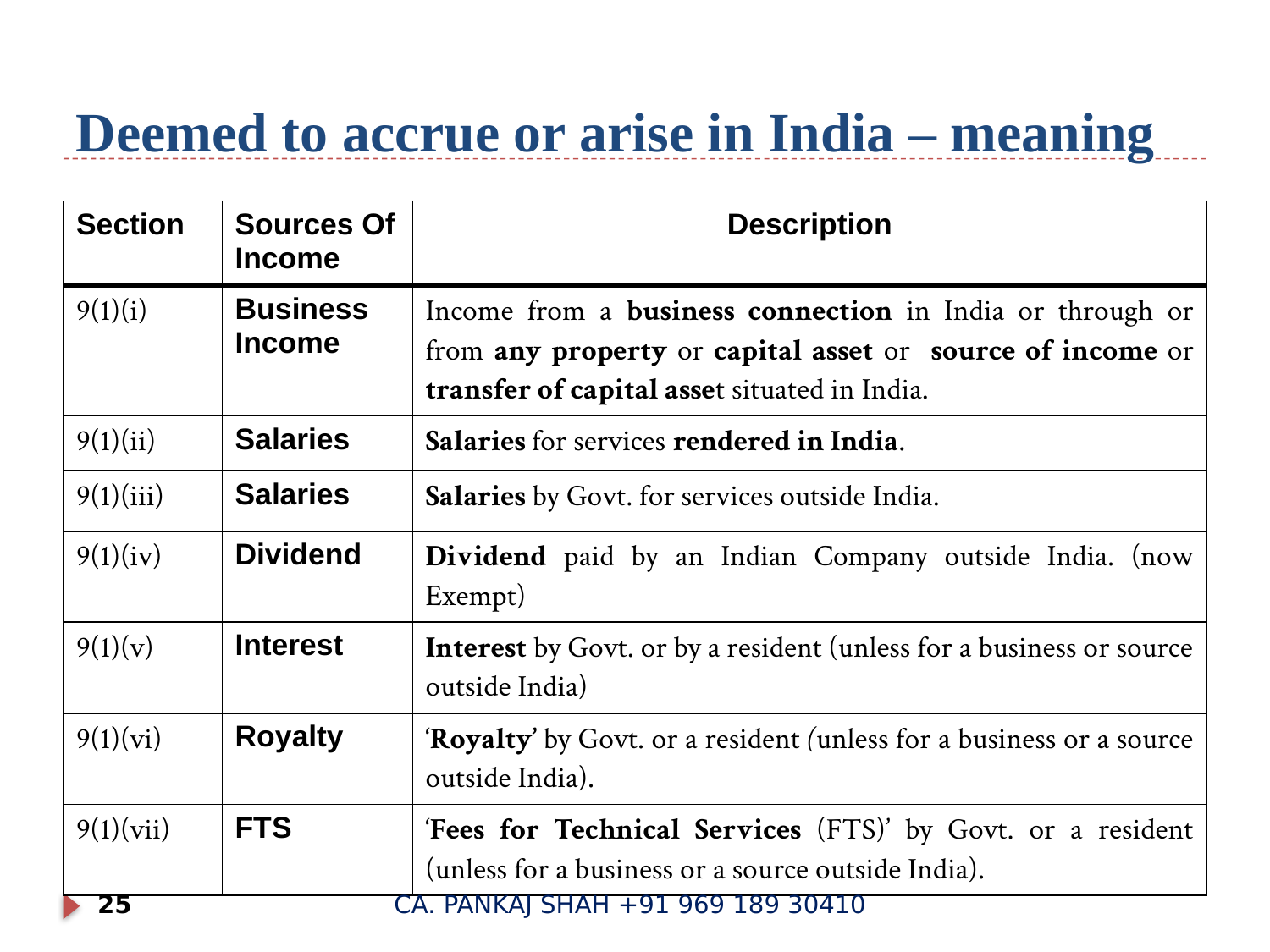

# Deemed to accrue or arise in India – meaning
| Section | Sources Of Income | Description |
| --- | --- | --- |
| 9(1)(i) | Business Income | Income from a business connection in India or through or from any property or capital asset or source of income or transfer of capital asset situated in India. |
| 9(1)(ii) | Salaries | Salaries for services rendered in India. |
| 9(1)(iii) | Salaries | Salaries by Govt. for services outside India. |
| 9(1)(iv) | Dividend | Dividend paid by an Indian Company outside India. (now Exempt) |
| 9(1)(v) | Interest | Interest by Govt. or by a resident (unless for a business or source outside India) |
| 9(1)(vi) | Royalty | ‘Royalty’ by Govt. or a resident (unless for a business or a source outside India). |
| 9(1)(vii) | FTS | ‘Fees for Technical Services (FTS)’ by Govt. or a resident (unless for a business or a source outside India). |
25
CA. PANKAJ SHAH +91 969 189 30410